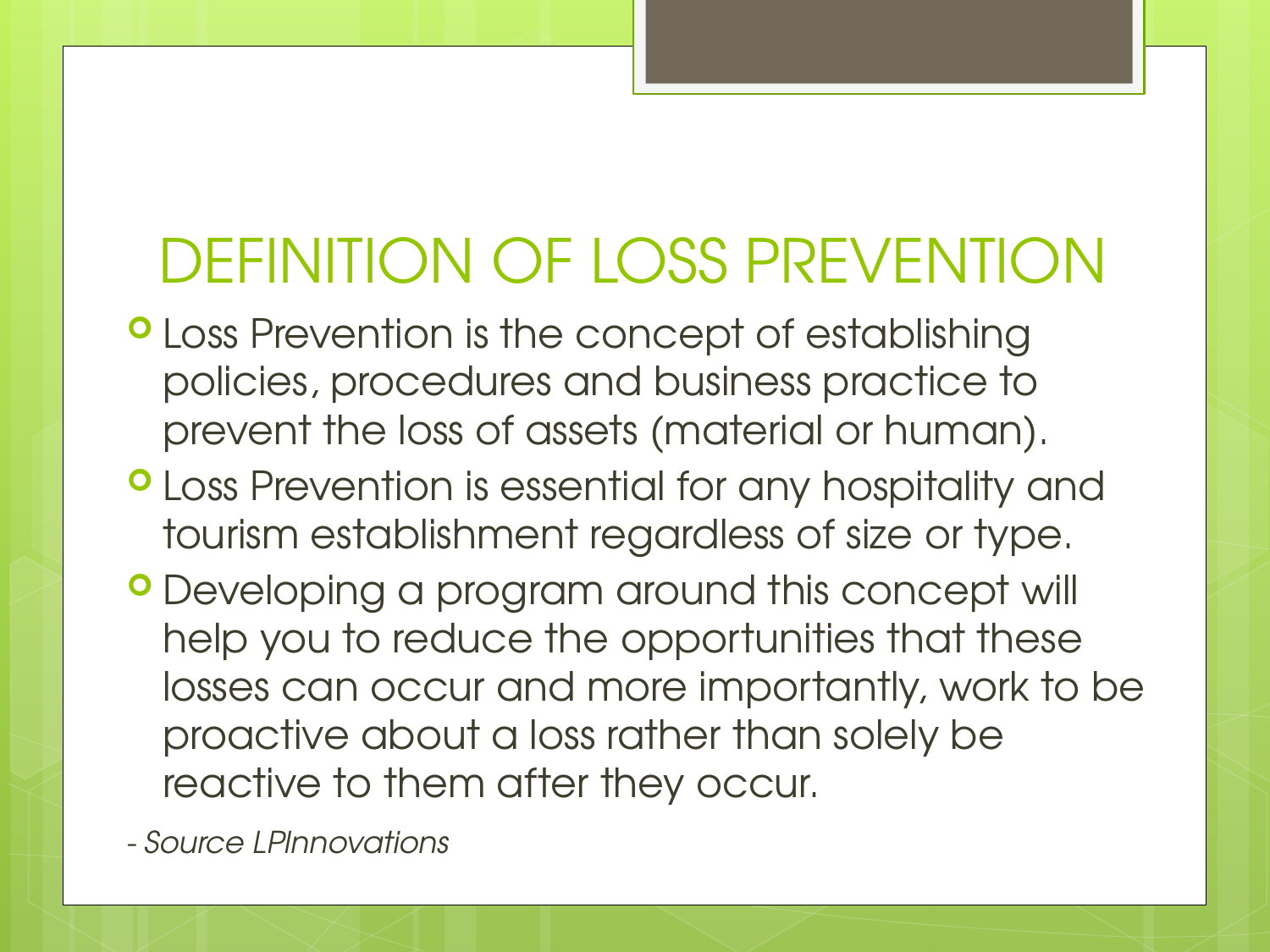

# DEFINITION OF LOSS PREVENTION
Loss Prevention is the concept of establishing policies, procedures and business practice to prevent the loss of assets (material or human).
Loss Prevention is essential for any hospitality and tourism establishment regardless of size or type.
Developing a program around this concept will help you to reduce the opportunities that these losses can occur and more importantly, work to be proactive about a loss rather than solely be reactive to them after they occur.
				- Source LPInnovations